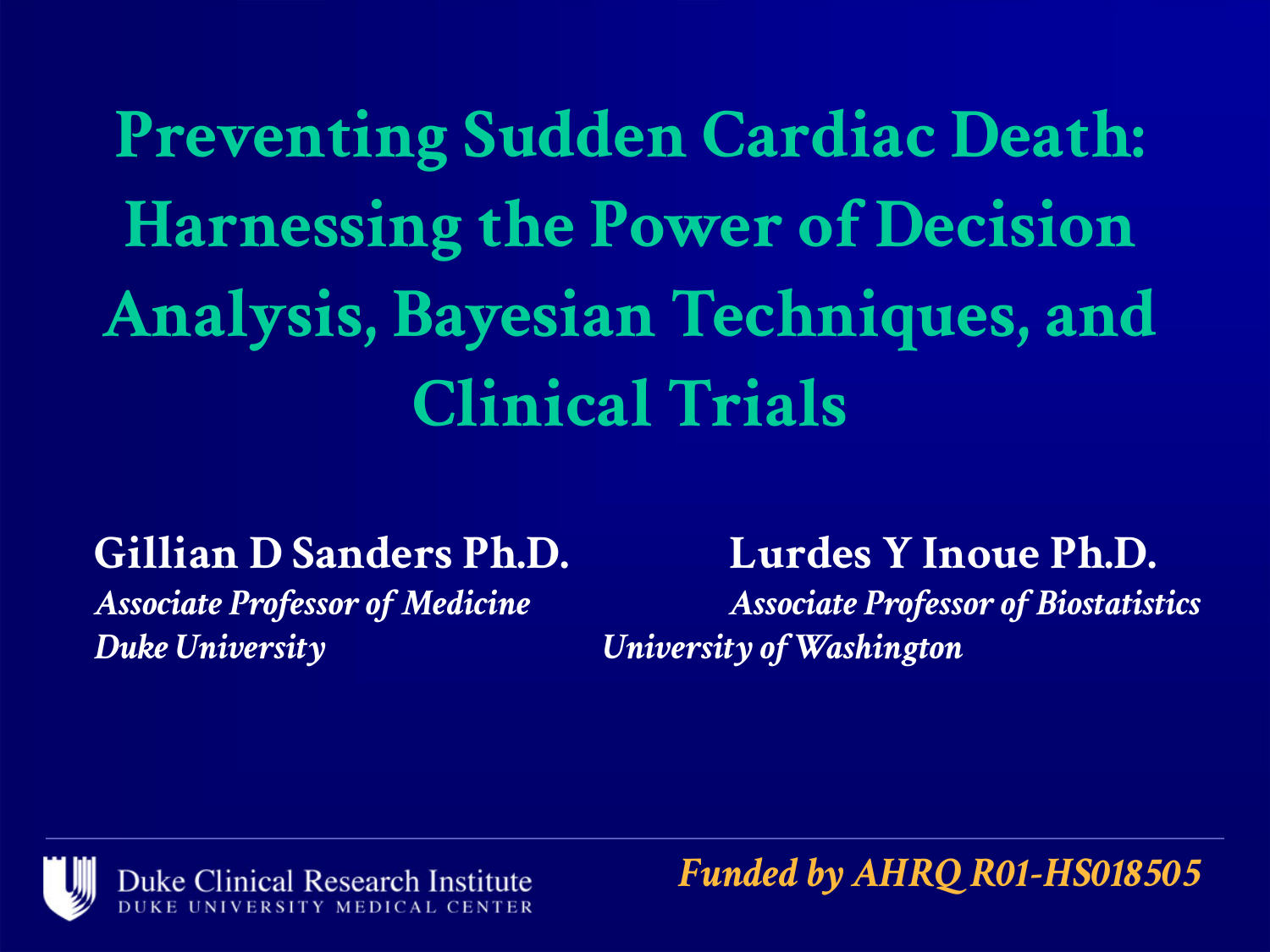

# Preventing Sudden Cardiac Death: Harnessing the Power of Decision Analysis, Bayesian Techniques, and Clinical Trials
Gillian D Sanders Ph.D.		Lurdes Y Inoue Ph.D.
Associate Professor of Medicine		Associate Professor of Biostatistics
Duke University			University of Washington

Funded by AHRQ R01-HS018505